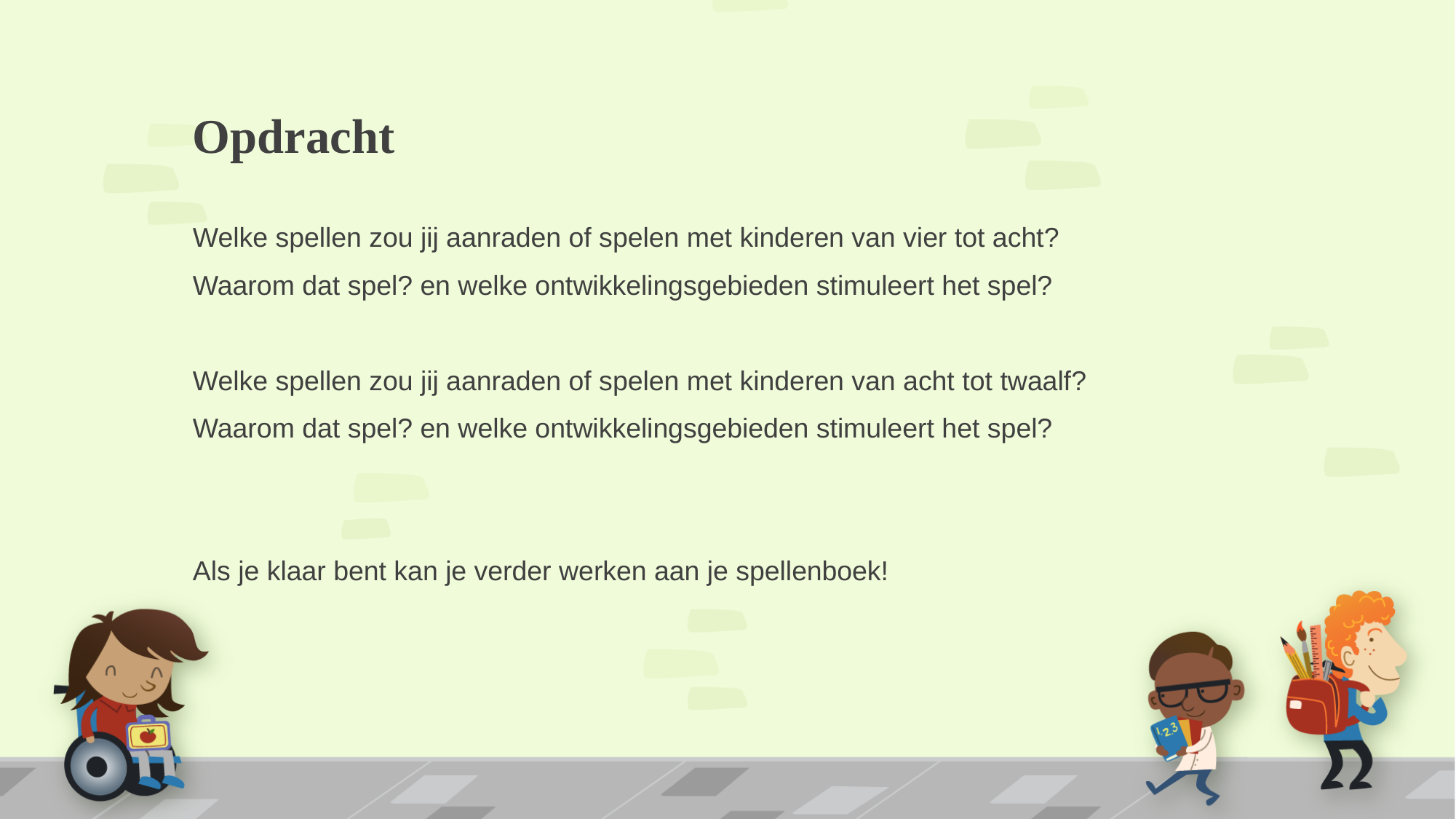

# Opdracht
Welke spellen zou jij aanraden of spelen met kinderen van vier tot acht?
Waarom dat spel? en welke ontwikkelingsgebieden stimuleert het spel?

Welke spellen zou jij aanraden of spelen met kinderen van acht tot twaalf?
Waarom dat spel? en welke ontwikkelingsgebieden stimuleert het spel?

Als je klaar bent kan je verder werken aan je spellenboek!